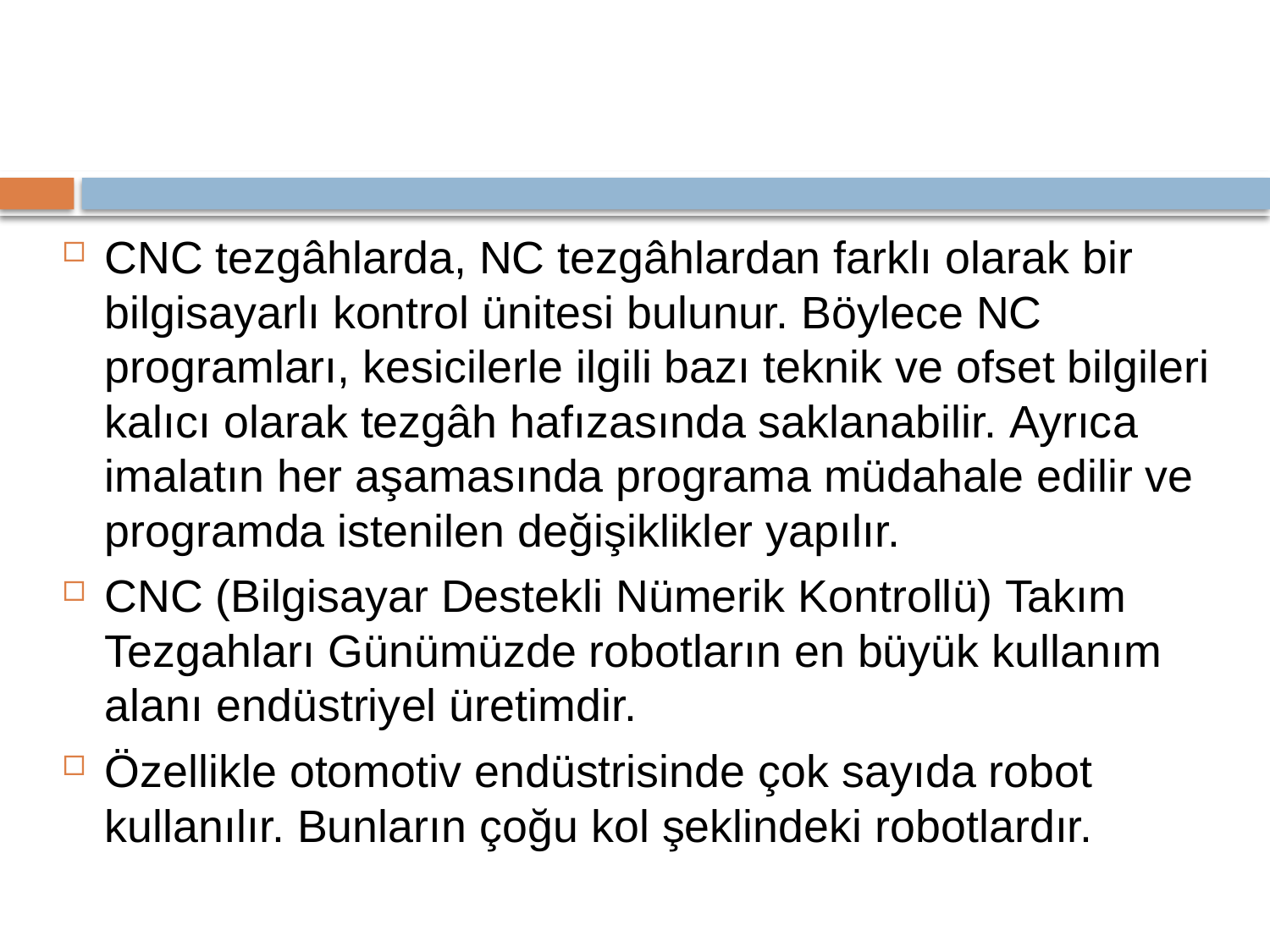

#
CNC tezgâhlarda, NC tezgâhlardan farklı olarak bir bilgisayarlı kontrol ünitesi bulunur. Böylece NC programları, kesicilerle ilgili bazı teknik ve ofset bilgileri kalıcı olarak tezgâh hafızasında saklanabilir. Ayrıca imalatın her aşamasında programa müdahale edilir ve programda istenilen değişiklikler yapılır.
CNC (Bilgisayar Destekli Nümerik Kontrollü) Takım Tezgahları Günümüzde robotların en büyük kullanım alanı endüstriyel üretimdir.
Özellikle otomotiv endüstrisinde çok sayıda robot kullanılır. Bunların çoğu kol şeklindeki robotlardır.